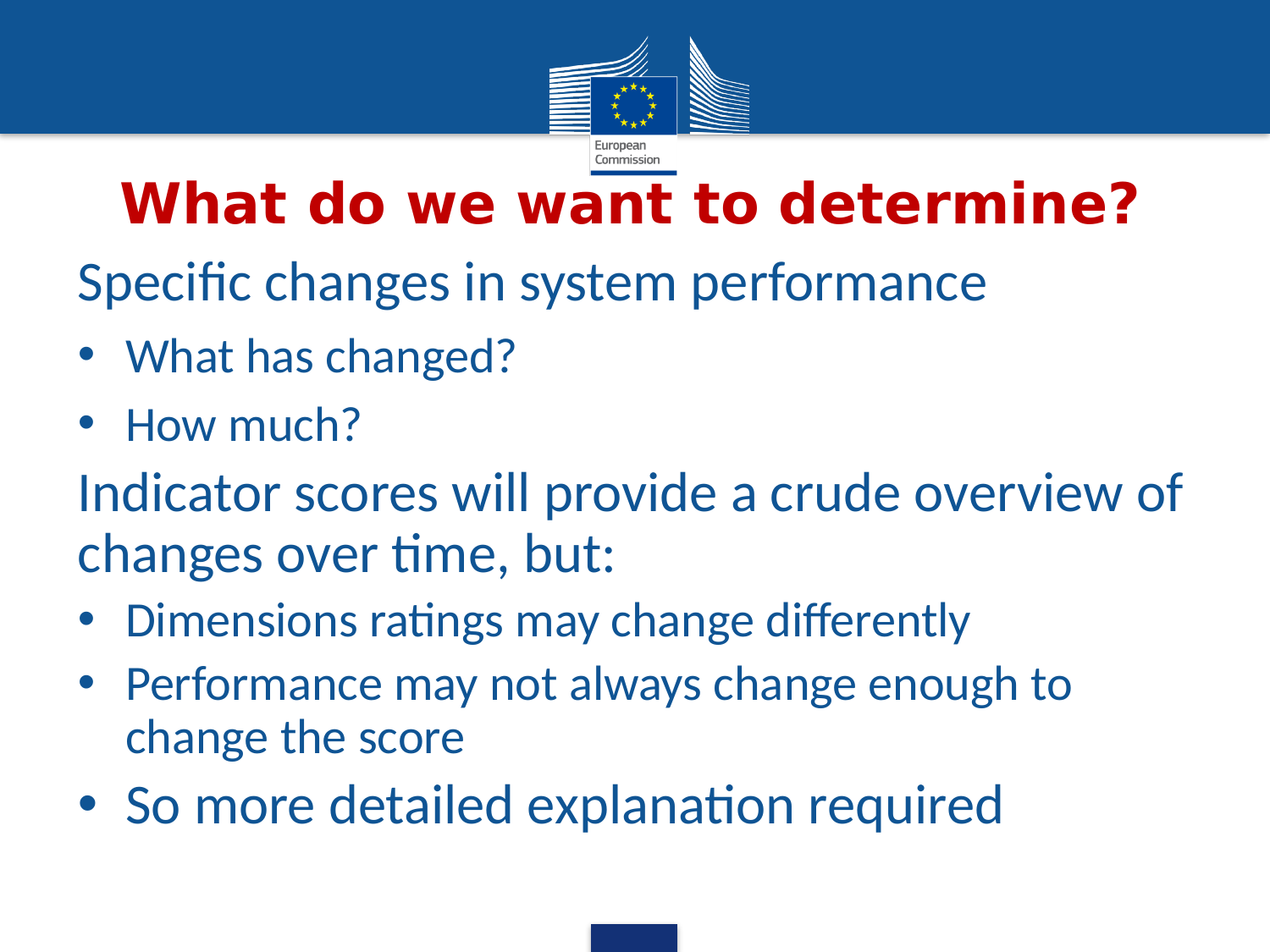

# What do we want to determine?
Specific changes in system performance
What has changed?
How much?
Indicator scores will provide a crude overview of changes over time, but:
Dimensions ratings may change differently
Performance may not always change enough to change the score
So more detailed explanation required